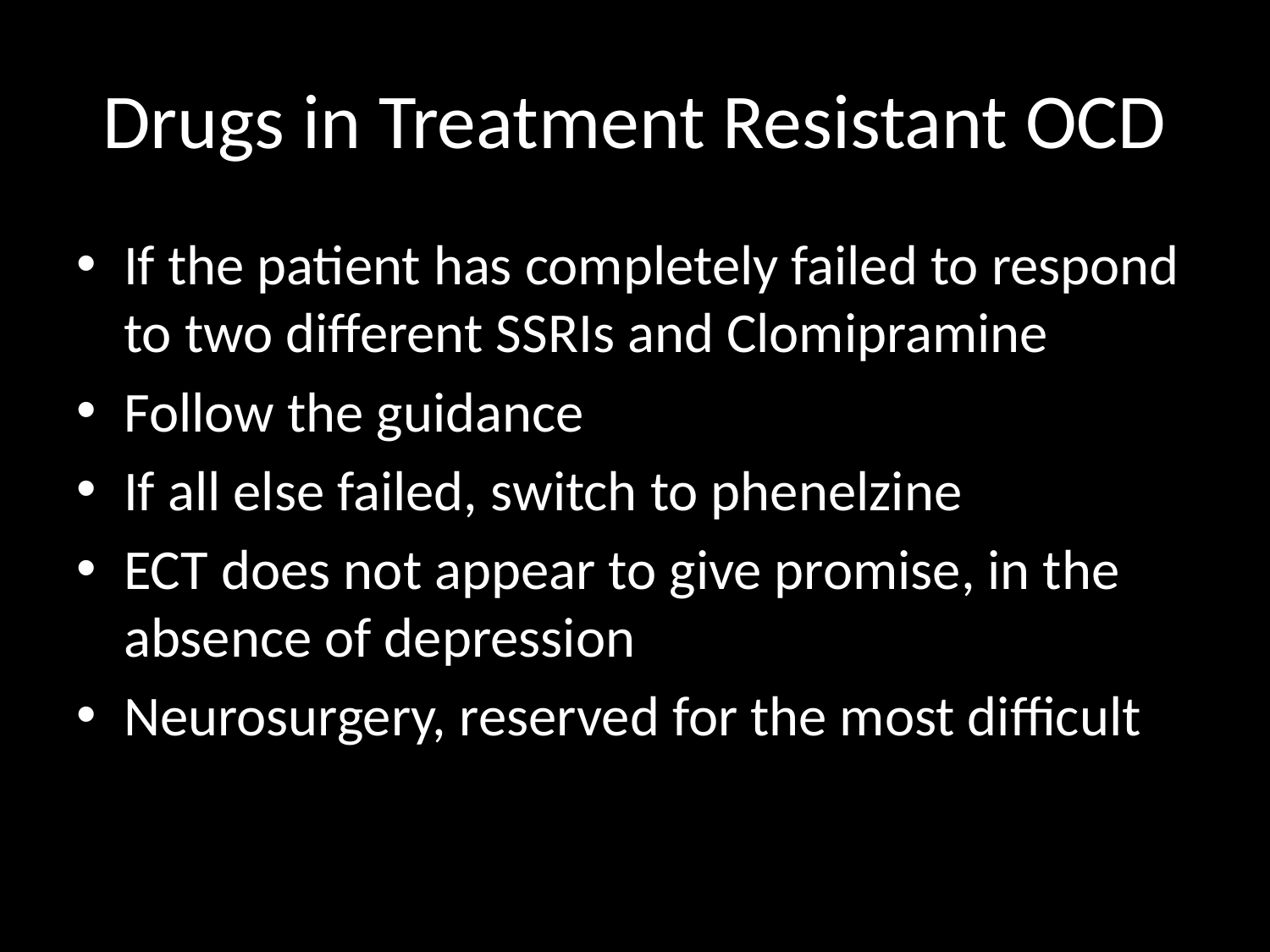

# Drugs in Treatment Resistant OCD
If the patient has completely failed to respond to two different SSRIs and Clomipramine
Follow the guidance
If all else failed, switch to phenelzine
ECT does not appear to give promise, in the absence of depression
Neurosurgery, reserved for the most difficult